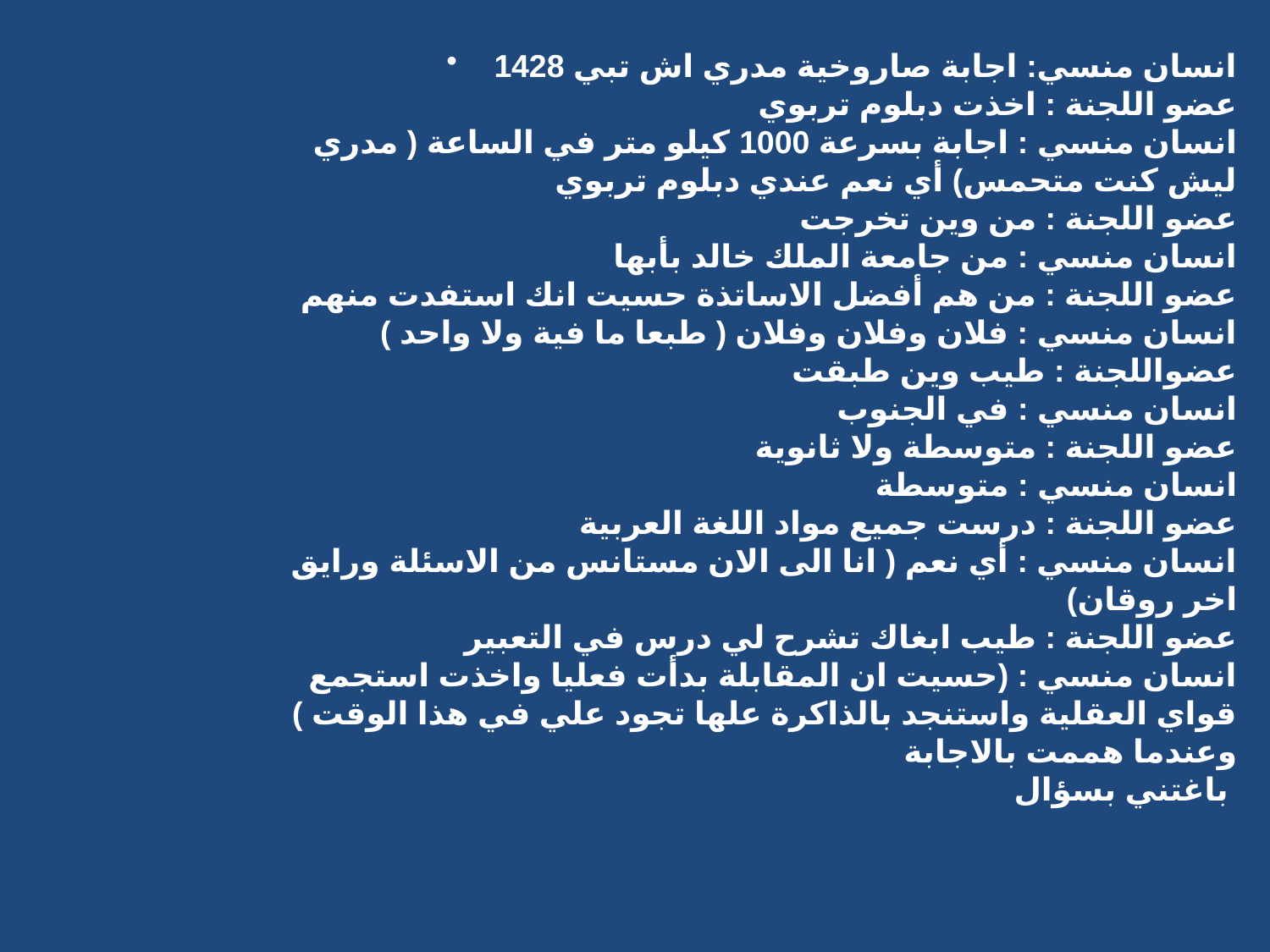

انسان منسي: اجابة صاروخية مدري اش تبي 1428
عضو اللجنة : اخذت دبلوم تربوي
انسان منسي : اجابة بسرعة 1000 كيلو متر في الساعة ( مدري ليش كنت متحمس) أي نعم عندي دبلوم تربوي
عضو اللجنة : من وين تخرجت
انسان منسي : من جامعة الملك خالد بأبها
عضو اللجنة : من هم أفضل الاساتذة حسيت انك استفدت منهم
انسان منسي : فلان وفلان وفلان ( طبعا ما فية ولا واحد )
عضواللجنة : طيب وين طبقت
انسان منسي : في الجنوب
عضو اللجنة : متوسطة ولا ثانوية
انسان منسي : متوسطة
عضو اللجنة : درست جميع مواد اللغة العربية
انسان منسي : أي نعم ( انا الى الان مستانس من الاسئلة ورايق اخر روقان)
عضو اللجنة : طيب ابغاك تشرح لي درس في التعبير
انسان منسي : (حسيت ان المقابلة بدأت فعليا واخذت استجمع قواي العقلية واستنجد بالذاكرة علها تجود علي في هذا الوقت ) وعندما هممت بالاجابة
باغتني بسؤال